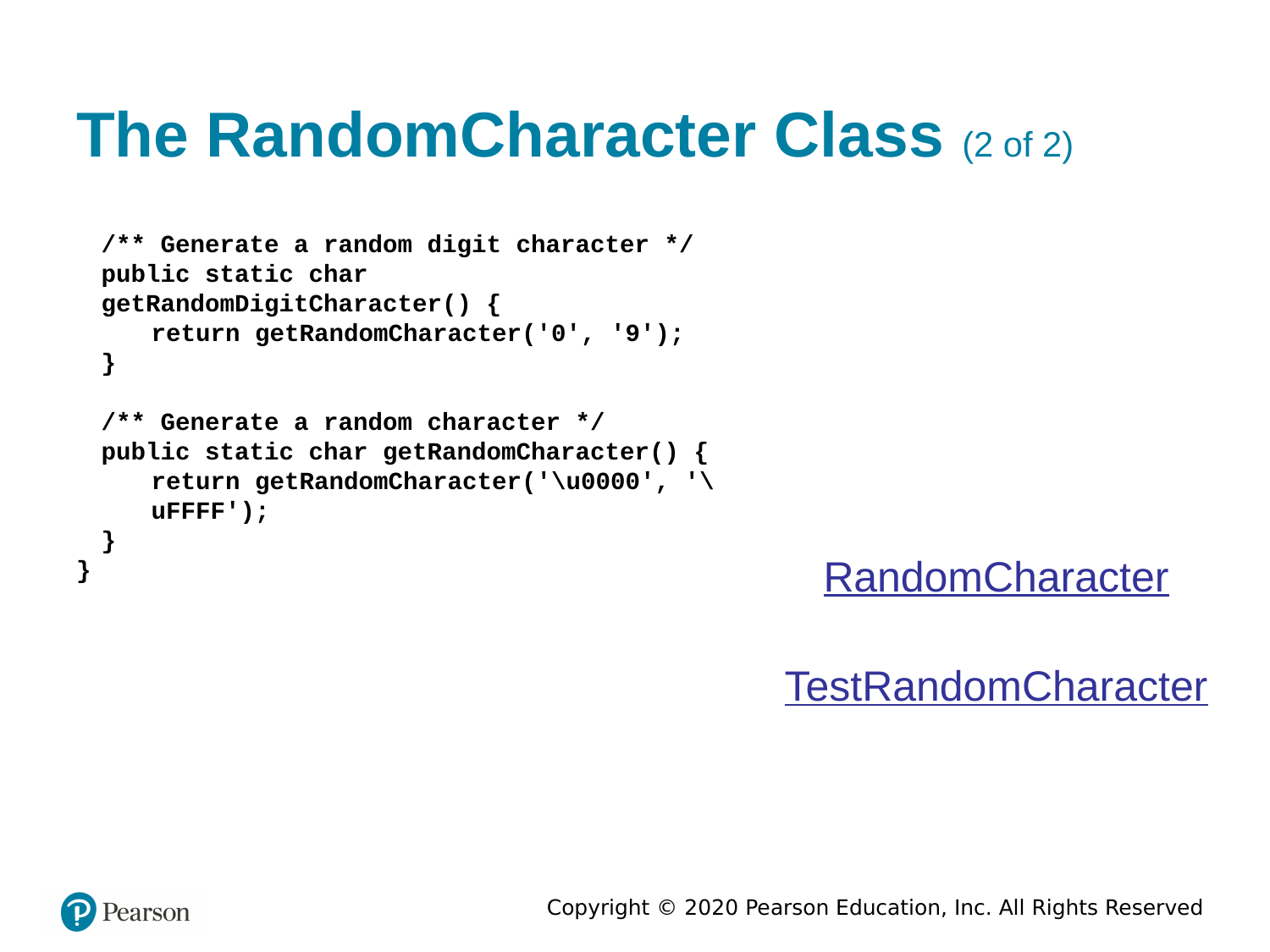

# The RandomCharacter Class (2 of 2)
/** Generate a random digit character */
public static char getRandomDigitCharacter() {
return getRandomCharacter('0', '9');
}

/** Generate a random character */
public static char getRandomCharacter() {
return getRandomCharacter('\u0000', '\uFFFF');
}
}
RandomCharacter
TestRandomCharacter